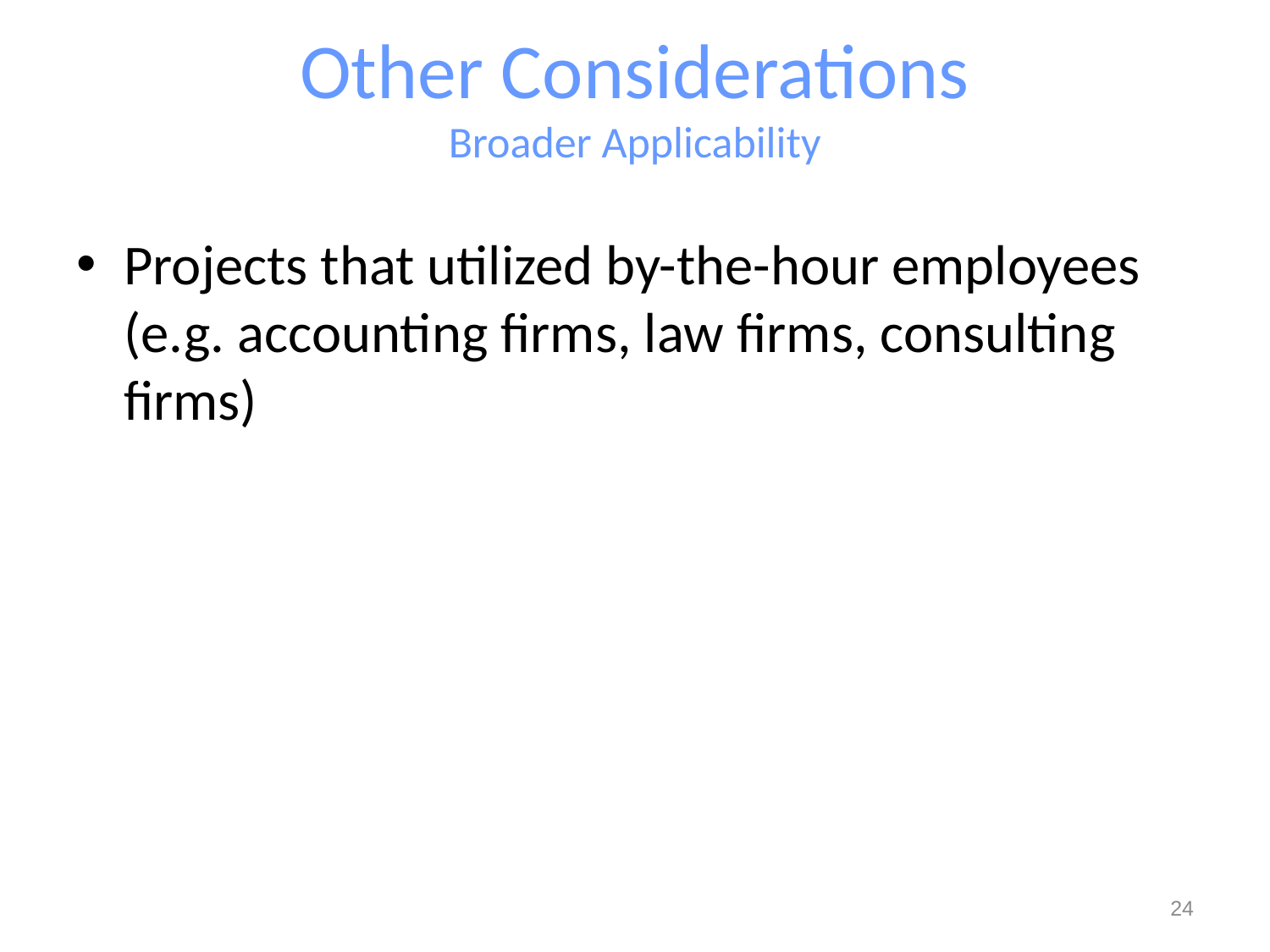

Projects that utilized by-the-hour employees (e.g. accounting firms, law firms, consulting firms)

Other Considerations
Broader Applicability
24